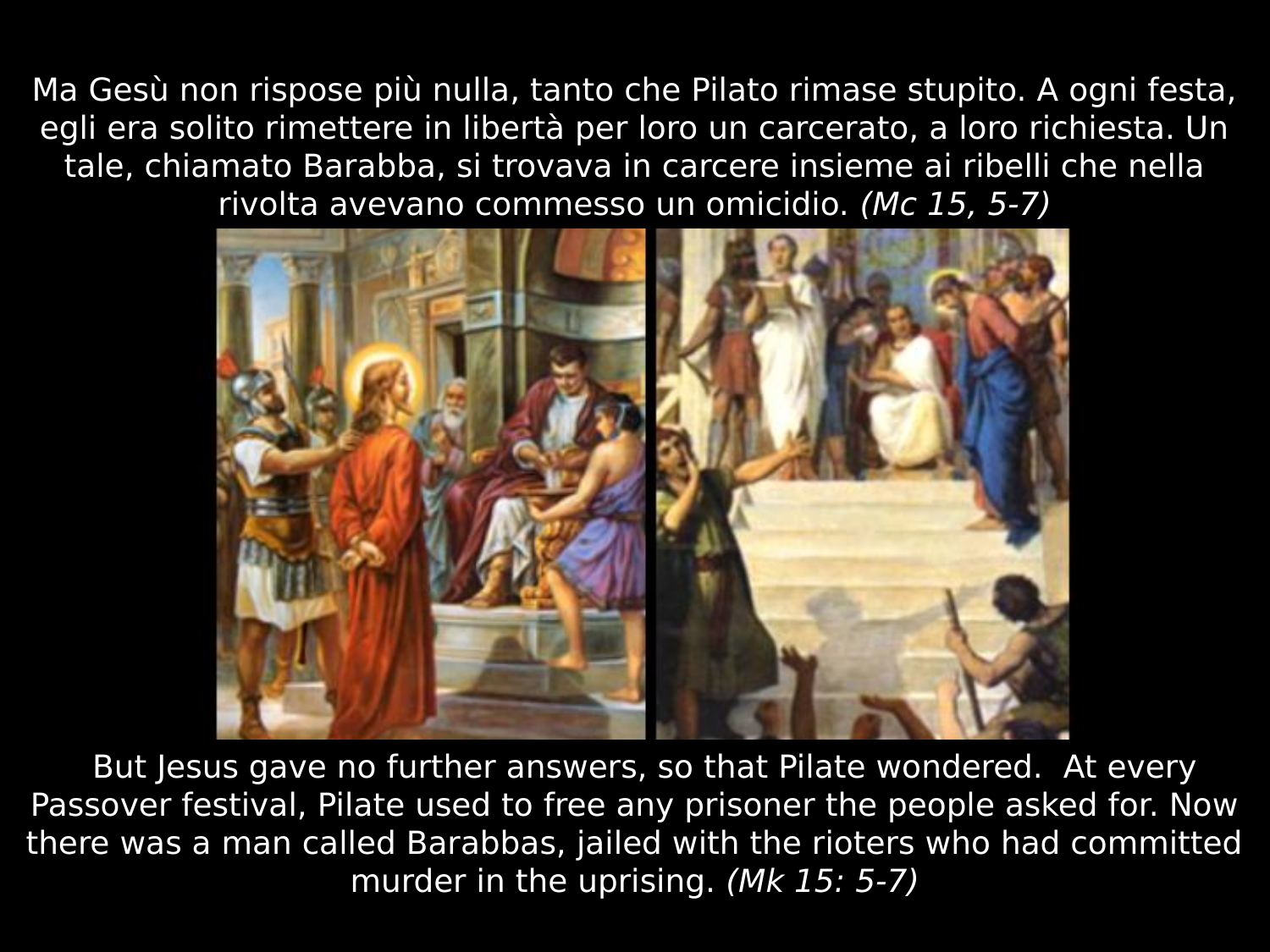

Ma Gesù non rispose più nulla, tanto che Pilato rimase stupito. A ogni festa, egli era solito rimettere in libertà per loro un carcerato, a loro richiesta. Un tale, chiamato Barabba, si trovava in carcere insieme ai ribelli che nella rivolta avevano commesso un omicidio. (Mc 15, 5-7)
  But Jesus gave no further answers, so that Pilate wondered.  At every Passover festival, Pilate used to free any prisoner the people asked for. Now there was a man called Barabbas, jailed with the rioters who had committed murder in the uprising. (Mk 15: 5-7)